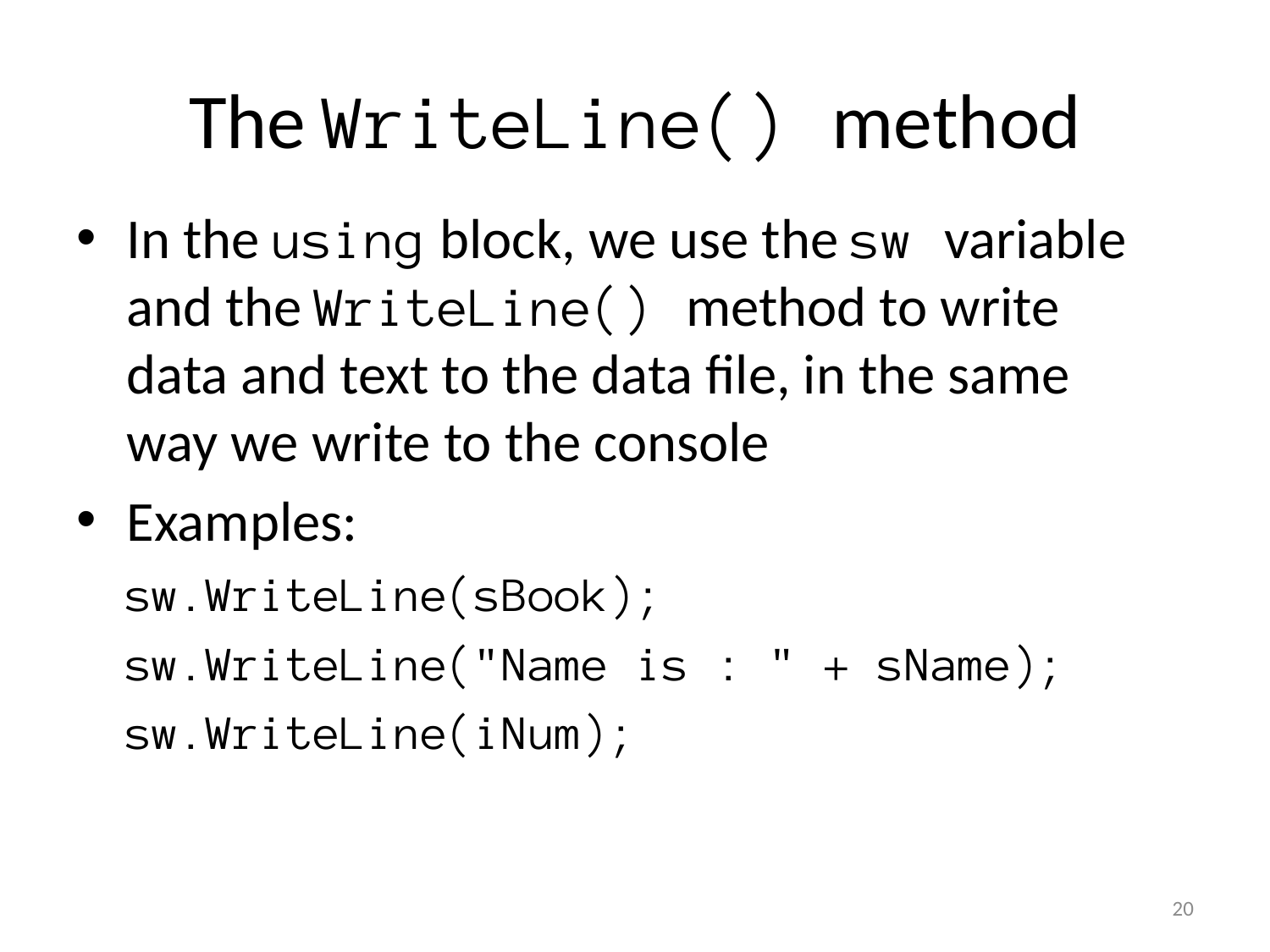

# The WriteLine() method
In the using block, we use the sw variable and the WriteLine() method to write data and text to the data file, in the same way we write to the console
Examples:
sw.WriteLine(sBook);
sw.WriteLine("Name is : " + sName);
sw.WriteLine(iNum);
20